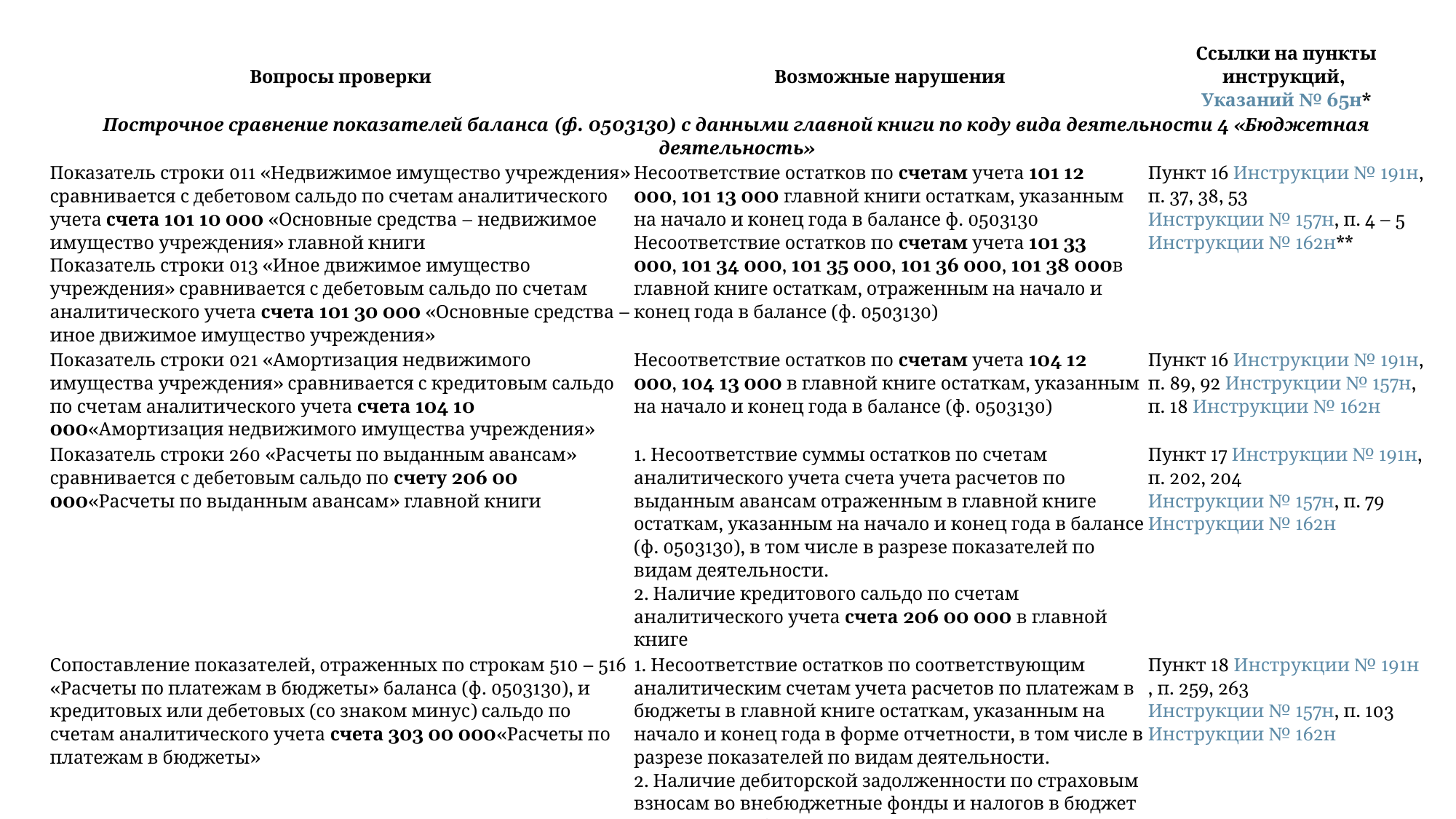

| Вопросы проверки | Возможные нарушения | Ссылки на пункты инструкций, Указаний № 65н\* |
| --- | --- | --- |
| Построчное сравнение показателей баланса (ф. 0503130) с данными главной книги по коду вида деятельности 4 «Бюджетная деятельность» |  |  |
| Показатель строки 011 «Недвижимое имущество учреждения» сравнивается с дебетовом сальдо по счетам аналитического учета счета 101 10 000 «Основные средства – недвижимое имущество учреждения» главной книги Показатель строки 013 «Иное движимое имущество учреждения» сравнивается с дебетовым сальдо по счетам аналитического учета счета 101 30 000 «Основные средства – иное движимое имущество учреждения» | Несоответствие остатков по счетам учета 101 12 000, 101 13 000 главной книги остаткам, указанным на начало и конец года в балансе ф. 0503130 Несоответствие остатков по счетам учета 101 33 000, 101 34 000, 101 35 000, 101 36 000, 101 38 000в главной книге остаткам, отраженным на начало и конец года в балансе (ф. 0503130) | Пункт 16 Инструкции № 191н, п. 37, 38, 53 Инструкции № 157н, п. 4 – 5 Инструкции № 162н\*\* |
| Показатель строки 021 «Амортизация недвижимого имущества учреждения» сравнивается с кредитовым сальдо по счетам аналитического учета счета 104 10 000«Амортизация недвижимого имущества учреждения» | Несоответствие остатков по счетам учета 104 12 000, 104 13 000 в главной книге остаткам, указанным на начало и конец года в балансе (ф. 0503130) | Пункт 16 Инструкции № 191н, п. 89, 92 Инструкции № 157н, п. 18 Инструкции № 162н |
| Показатель строки 260 «Расчеты по выданным авансам» сравнивается с дебетовым сальдо по счету 206 00 000«Расчеты по выданным авансам» главной книги | 1. Несоответствие суммы остатков по счетам аналитического учета счета учета расчетов по выданным авансам отраженным в главной книге остаткам, указанным на начало и конец года в балансе (ф. 0503130), в том числе в разрезе показателей по видам деятельности. 2. Наличие кредитового сальдо по счетам аналитического учета счета 206 00 000 в главной книге | Пункт 17 Инструкции № 191н, п. 202, 204 Инструкции № 157н, п. 79 Инструкции № 162н |
| Сопоставление показателей, отраженных по строкам 510 – 516 «Расчеты по платежам в бюджеты» баланса (ф. 0503130), и кредитовых или дебетовых (со знаком минус) сальдо по счетам аналитического учета счета 303 00 000«Расчеты по платежам в бюджеты» | 1. Несоответствие остатков по соответствующим аналитическим счетам учета расчетов по платежам в бюджеты в главной книге остаткам, указанным на начало и конец года в форме отчетности, в том числе в разрезе показателей по видам деятельности. 2. Наличие дебиторской задолженности по страховым взносам во внебюджетные фонды и налогов в бюджет в связи с ошибочным перечислением и перерасчетами сумм взносов и налогов, что подтверждает неэффективное использование средств бюджета за отчетный период | Пункт 18 Инструкции № 191н, п. 259, 263 Инструкции № 157н, п. 103 Инструкции № 162н |